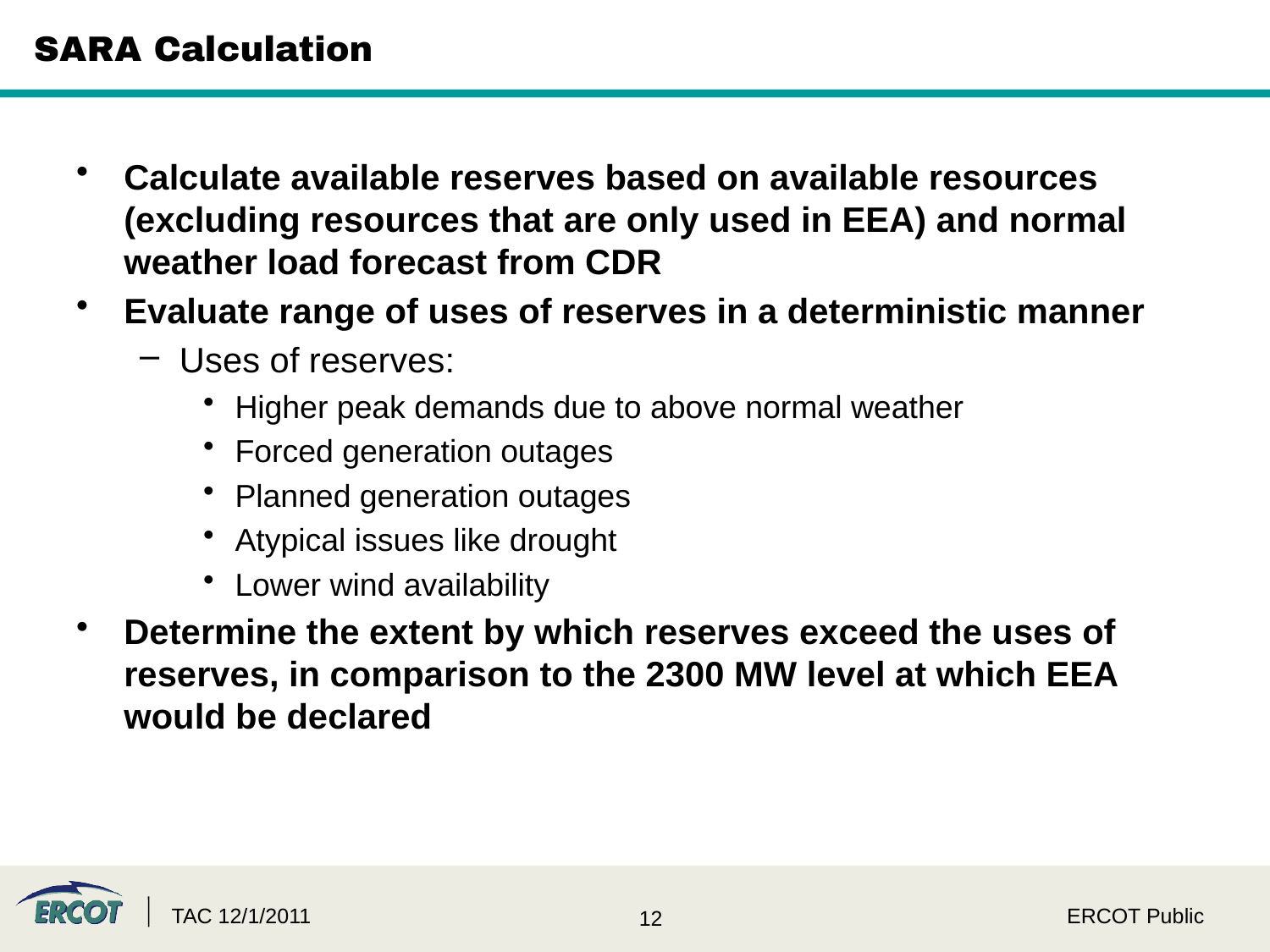

# SARA Calculation
Calculate available reserves based on available resources (excluding resources that are only used in EEA) and normal weather load forecast from CDR
Evaluate range of uses of reserves in a deterministic manner
Uses of reserves:
Higher peak demands due to above normal weather
Forced generation outages
Planned generation outages
Atypical issues like drought
Lower wind availability
Determine the extent by which reserves exceed the uses of reserves, in comparison to the 2300 MW level at which EEA would be declared

TAC 12/1/2011
ERCOT Public